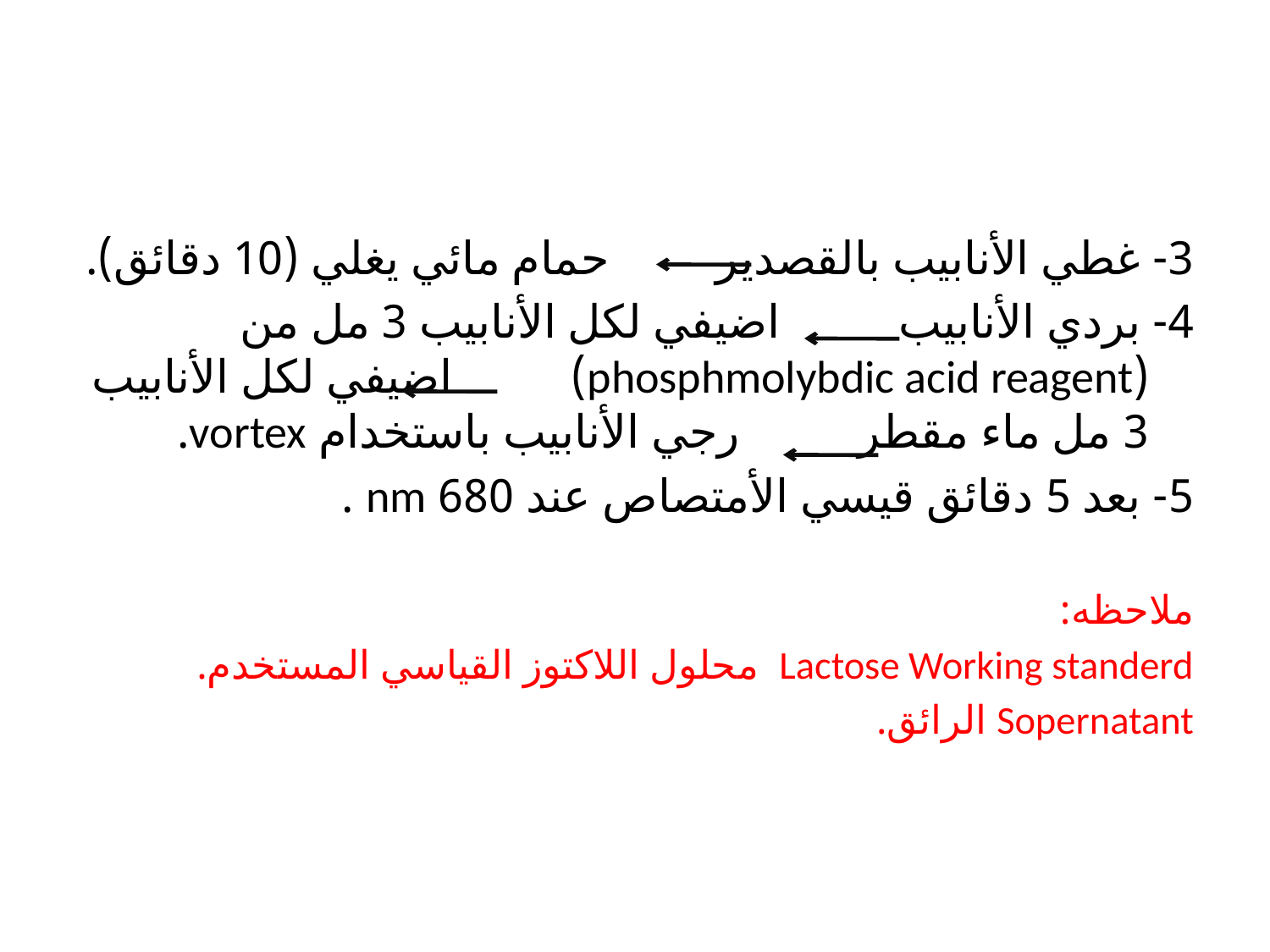

#
3- غطي الأنابيب بالقصدير         حمام مائي يغلي (10 دقائق).
4- بردي الأنابيب          اضيفي لكل الأنابيب 3 مل من (phosphmolybdic acid reagent)          اضيفي لكل الأنابيب 3 مل ماء مقطر          رجي الأنابيب باستخدام vortex.
5- بعد 5 دقائق قيسي الأمتصاص عند 680 nm .

ملاحظه:
Lactose Working standerd  محلول اللاكتوز القياسي المستخدم.
Sopernatant الرائق.